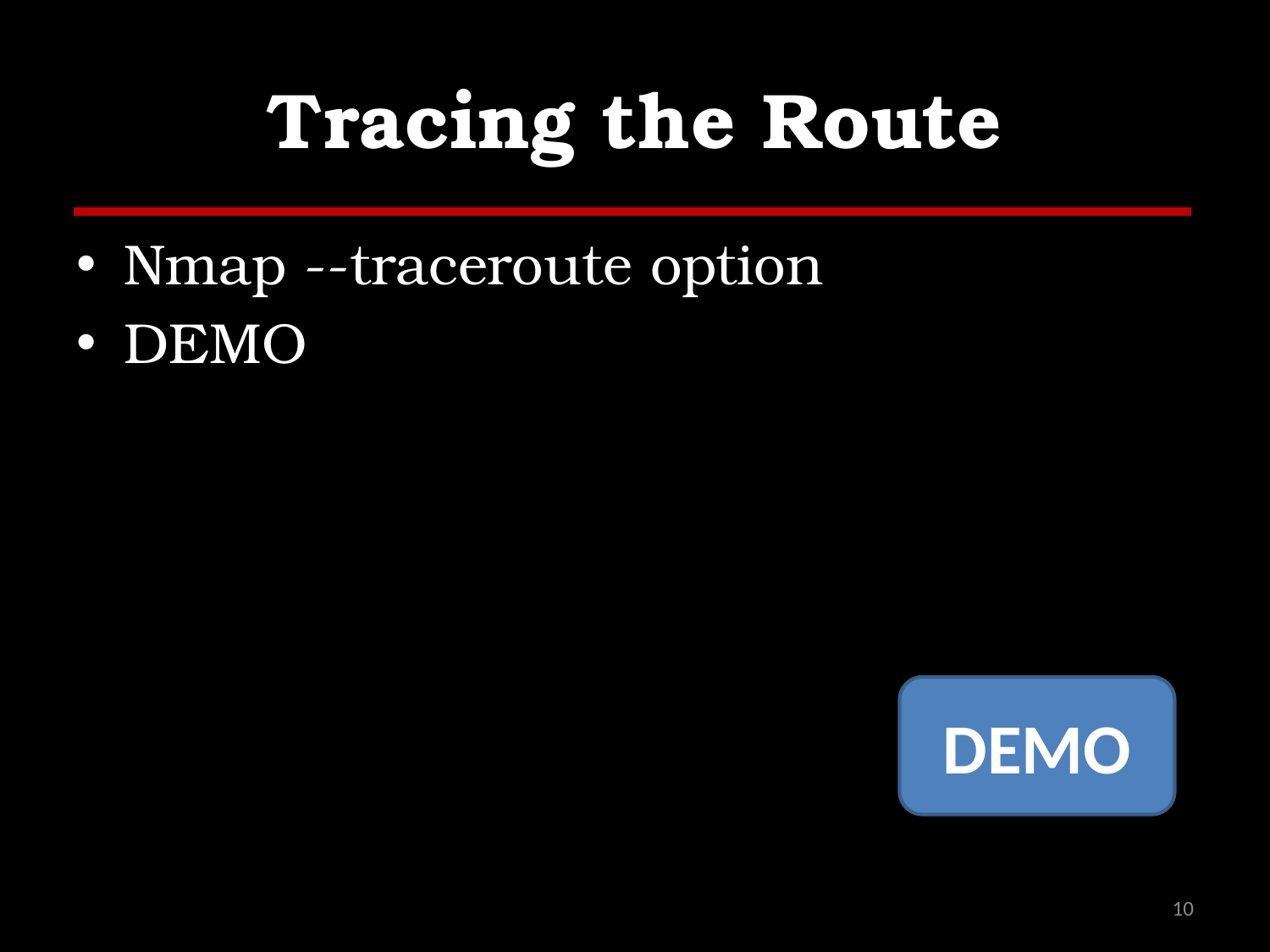

# Tracing the Route
Nmap --traceroute option
DEMO

DEMO
10